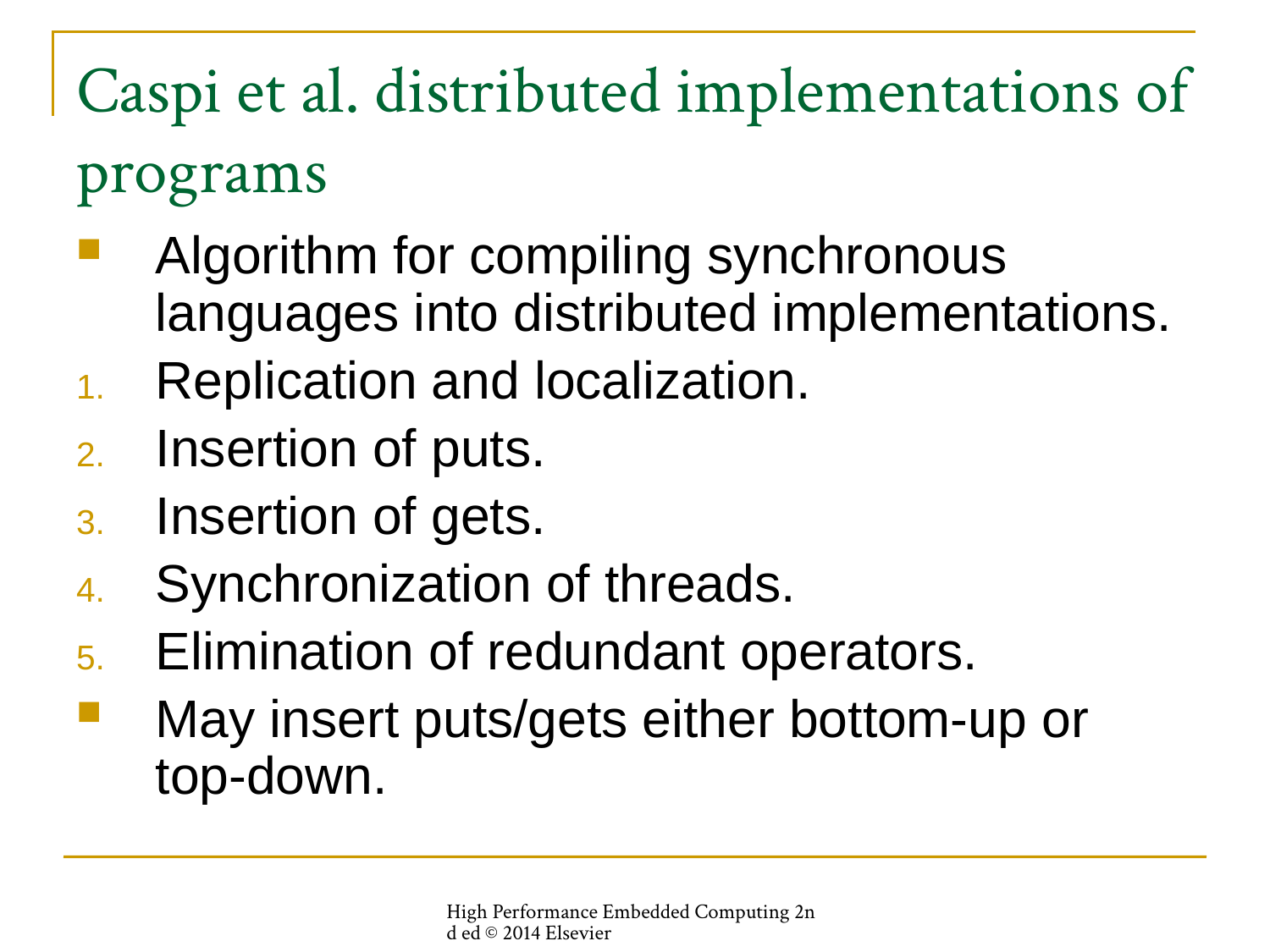

# Caspi et al. distributed implementations of programs
Algorithm for compiling synchronous languages into distributed implementations.
Replication and localization.
Insertion of puts.
Insertion of gets.
Synchronization of threads.
Elimination of redundant operators.
May insert puts/gets either bottom-up or top-down.
High Performance Embedded Computing 2nd ed © 2014 Elsevier